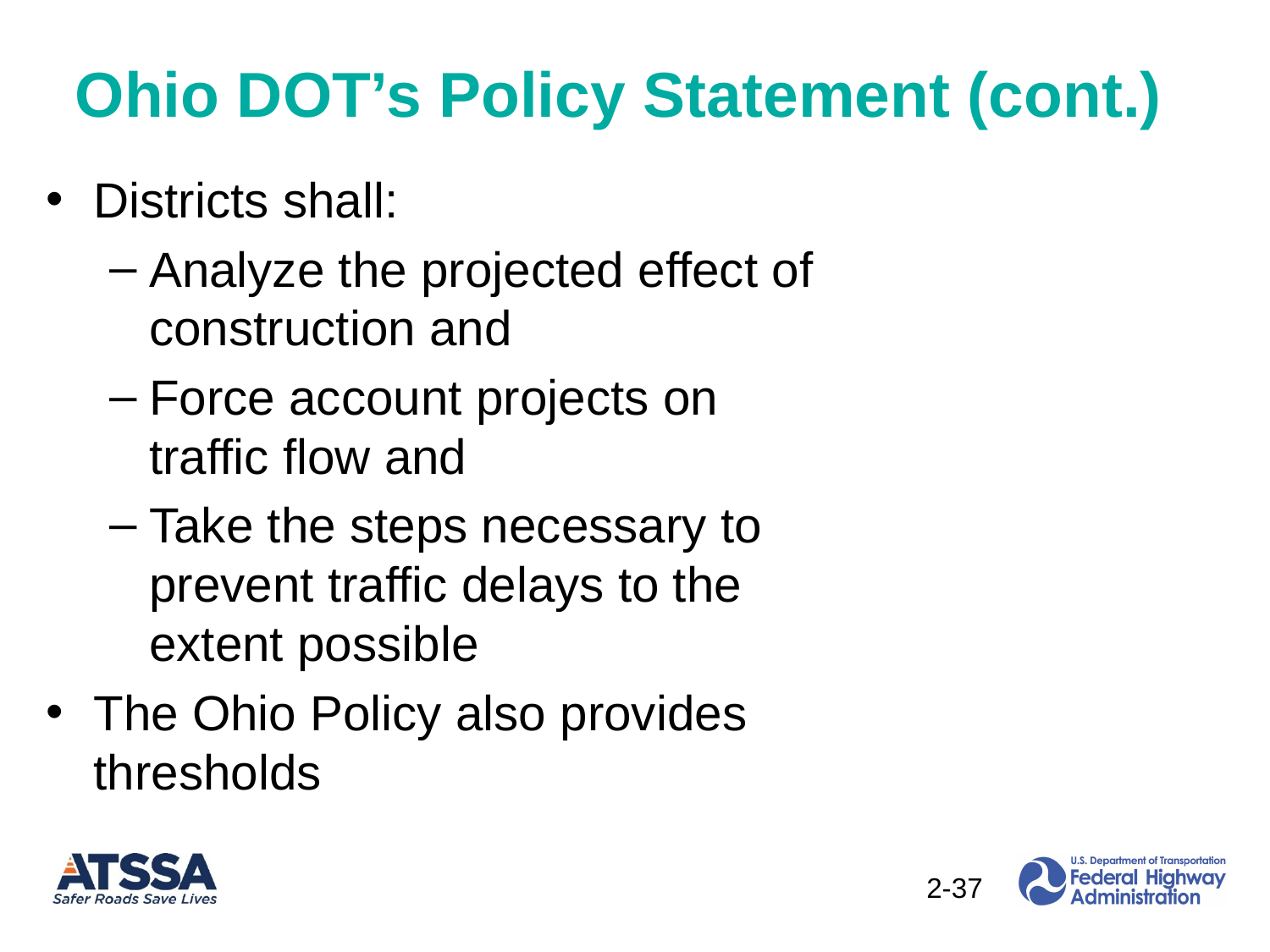

# Ohio DOT’s Policy Statement (cont.)
Districts shall:
Analyze the projected effect of construction and
Force account projects on traffic flow and
Take the steps necessary to prevent traffic delays to the extent possible
The Ohio Policy also provides thresholds